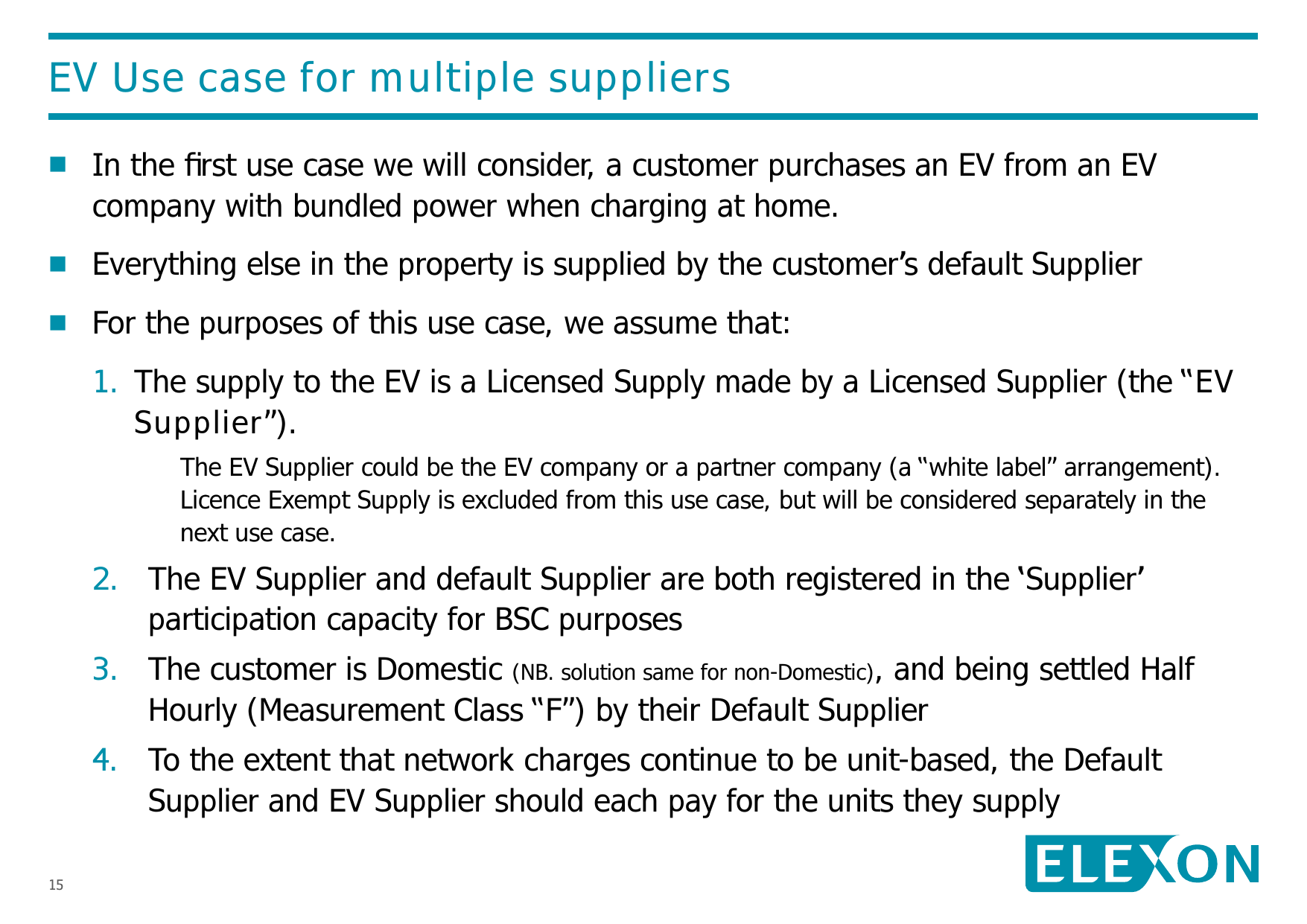

# EV Use case for multiple suppliers
In the first use case we will consider, a customer purchases an EV from an EV company with bundled power when charging at home.
Everything else in the property is supplied by the customer’s default Supplier
For the purposes of this use case, we assume that:
The supply to the EV is a Licensed Supply made by a Licensed Supplier (the “EV Supplier”).
The EV Supplier could be the EV company or a partner company (a “white label” arrangement). Licence Exempt Supply is excluded from this use case, but will be considered separately in the next use case.
The EV Supplier and default Supplier are both registered in the ‘Supplier’ participation capacity for BSC purposes
The customer is Domestic (NB. solution same for non-Domestic), and being settled Half Hourly (Measurement Class “F”) by their Default Supplier
To the extent that network charges continue to be unit-based, the Default Supplier and EV Supplier should each pay for the units they supply
15